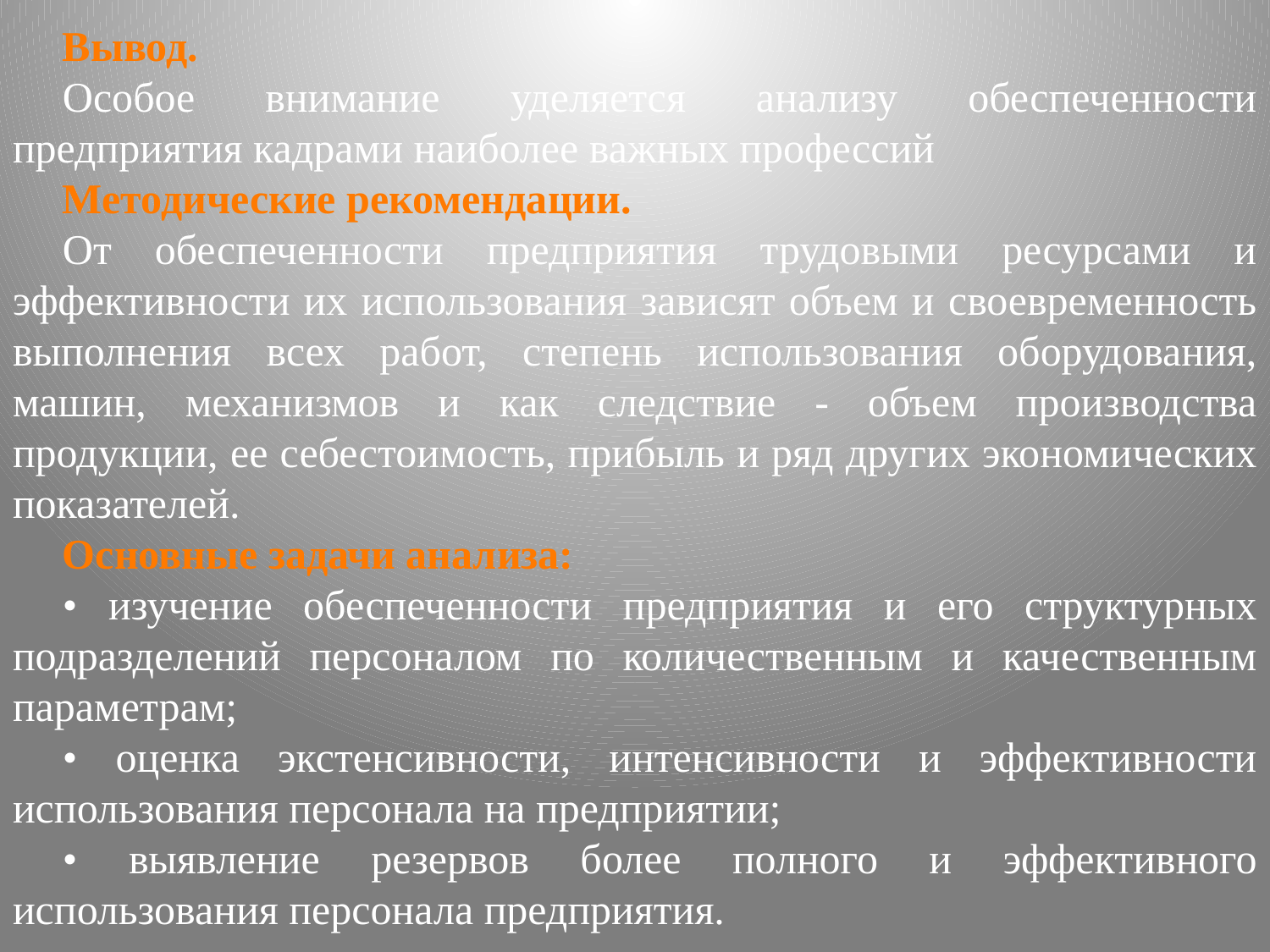

Вывод.
Особое внимание уделяется анализу обеспеченности предприятия кадрами наиболее важных профессий
Методические рекомендации.
От обеспеченности предприятия трудовыми ресурсами и эффективности их использования зависят объем и своевременность выполнения всех работ, степень использования оборудования, машин, механизмов и как следствие - объем производства продукции, ее себестоимость, прибыль и ряд других экономических показателей.
Основные задачи анализа:
• изучение обеспеченности предприятия и его структурных подразделений персоналом по количественным и качественным параметрам;
• оценка экстенсивности, интенсивности и эффективности использования персонала на предприятии;
• выявление резервов более полного и эффективного использования персонала предприятия.